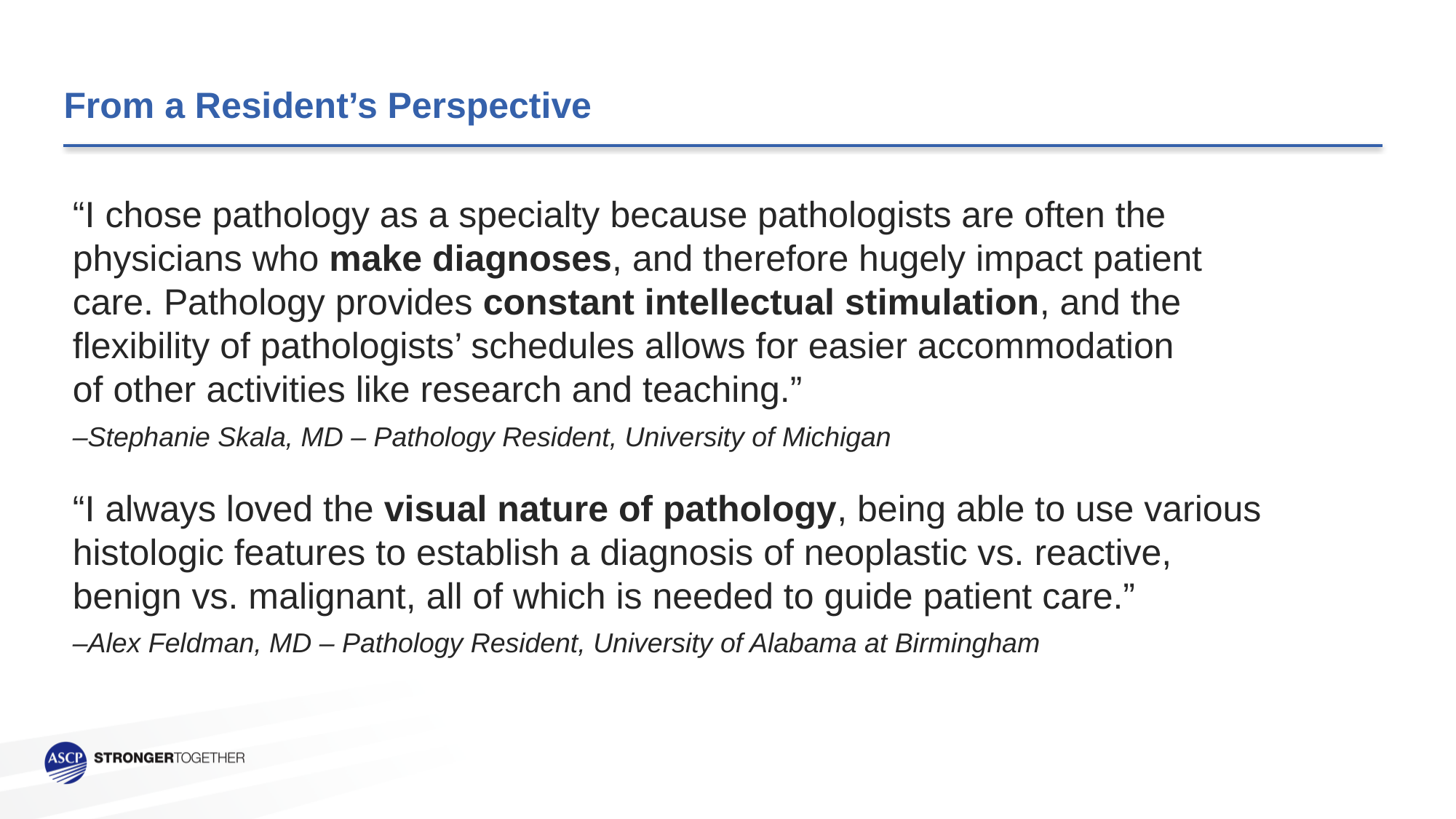

From a Resident’s Perspective
“I chose pathology as a specialty because pathologists are often the physicians who make diagnoses, and therefore hugely impact patient care. Pathology provides constant intellectual stimulation, and the flexibility of pathologists’ schedules allows for easier accommodation
of other activities like research and teaching.”
–Stephanie Skala, MD – Pathology Resident, University of Michigan

“I always loved the visual nature of pathology, being able to use various histologic features to establish a diagnosis of neoplastic vs. reactive, benign vs. malignant, all of which is needed to guide patient care.”
–Alex Feldman, MD – Pathology Resident, University of Alabama at Birmingham